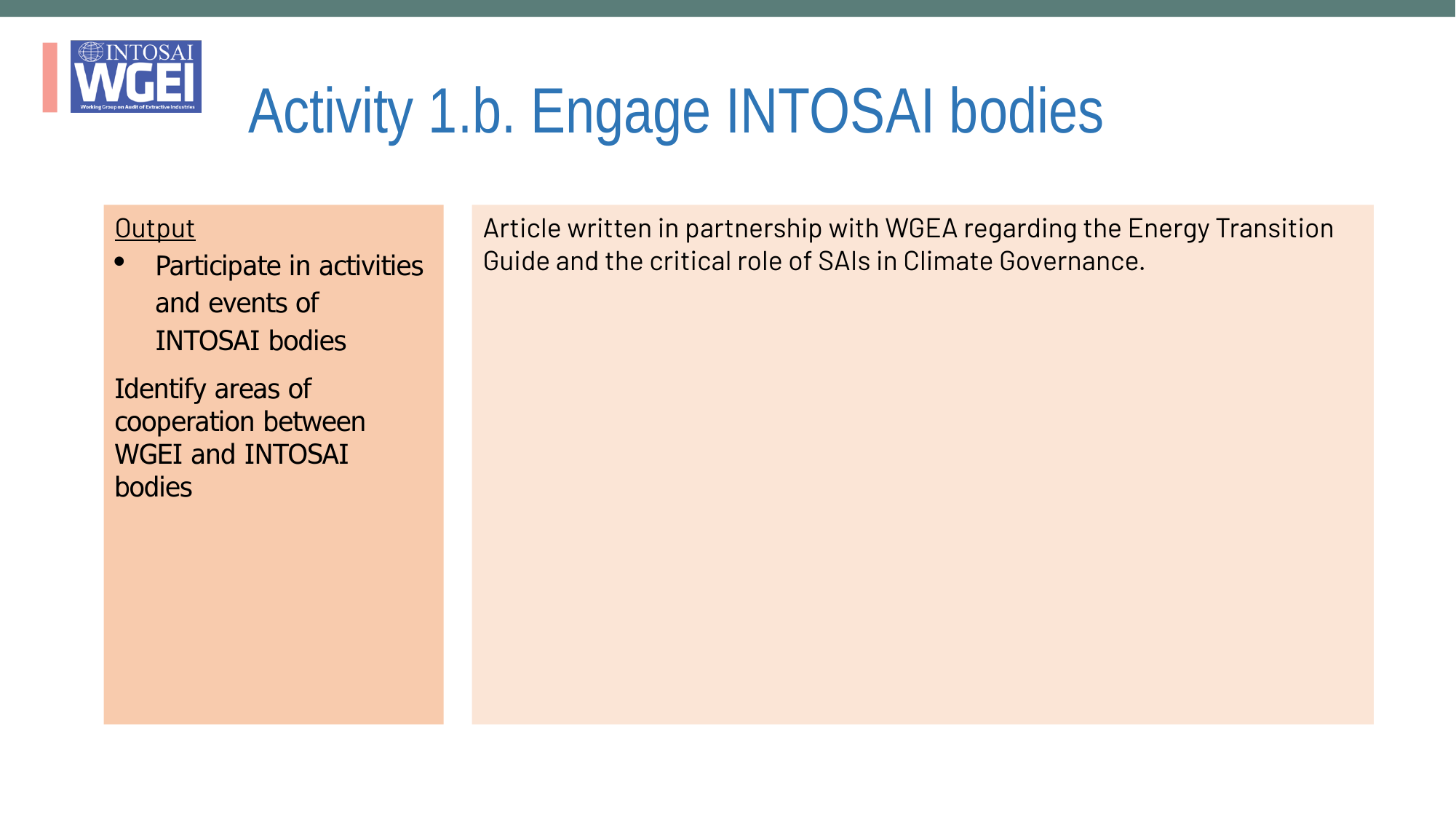

# Activity 1.b. Engage INTOSAI bodies
Output
Participate in activities and events of INTOSAI bodies
Identify areas of cooperation between WGEI and INTOSAI bodies
Article written in partnership with WGEA regarding the Energy Transition Guide and the critical role of SAIs in Climate Governance.